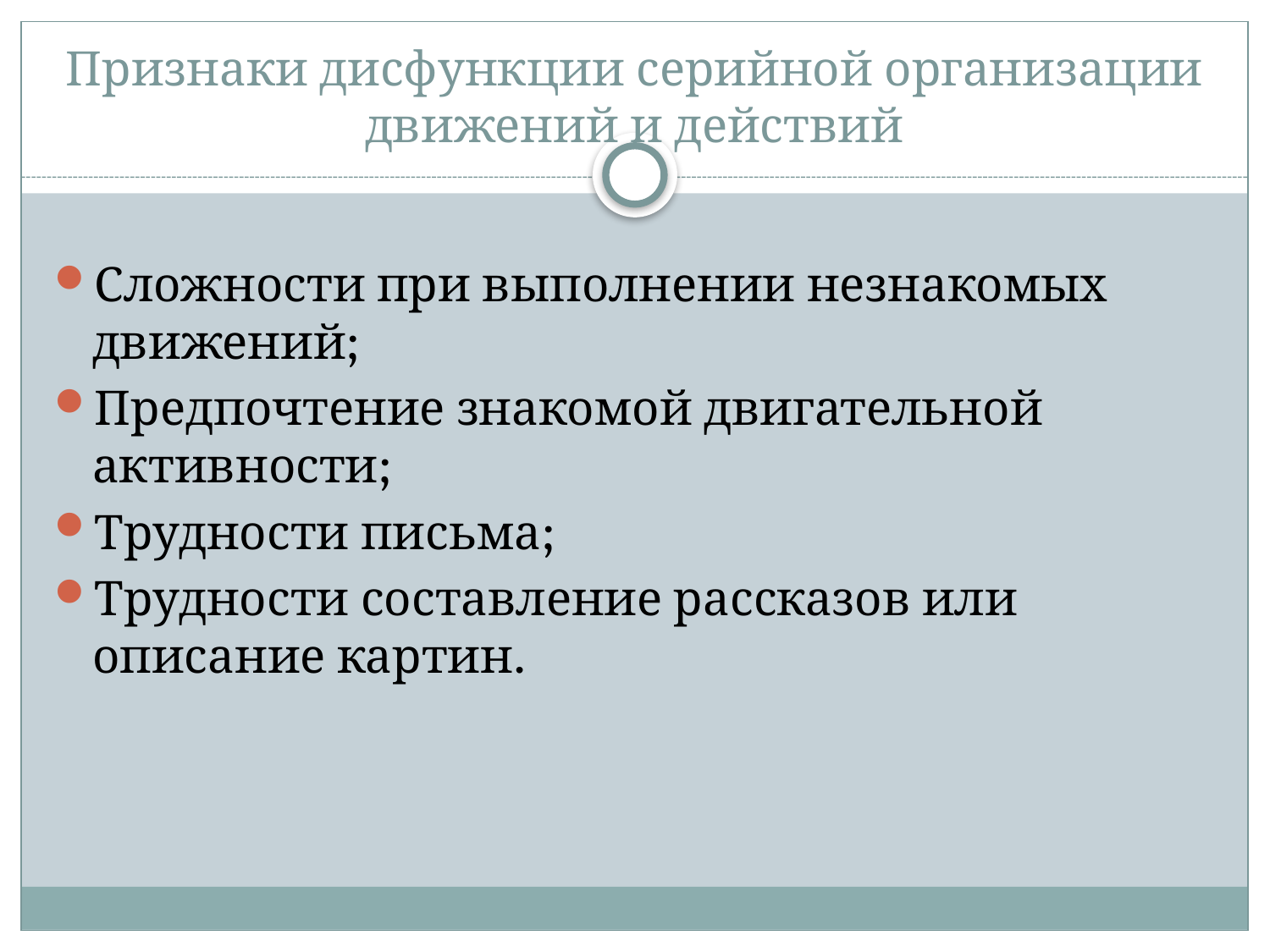

# Признаки дисфункции серийной организации движений и действий
Сложности при выполнении незнакомых движений;
Предпочтение знакомой двигательной активности;
Трудности письма;
Трудности составление рассказов или описание картин.